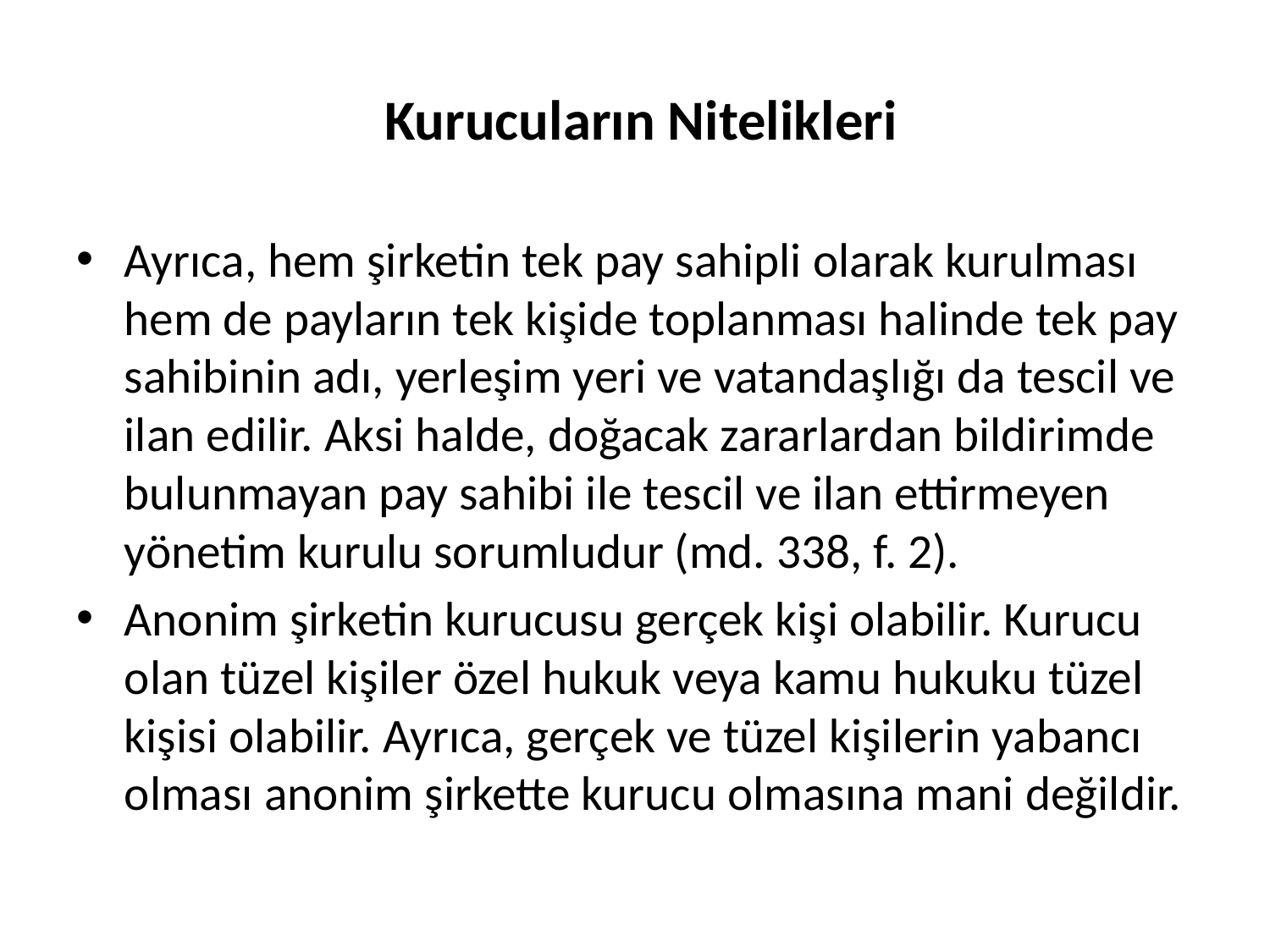

# Kurucuların Nitelikleri
Ayrıca, hem şirketin tek pay sahipli olarak kurulması hem de payların tek kişide toplanması halinde tek pay sahibinin adı, yerleşim yeri ve vatandaşlığı da tescil ve ilan edilir. Aksi halde, doğacak zararlardan bildirimde bulunmayan pay sahibi ile tescil ve ilan ettirmeyen yönetim kurulu sorumludur (md. 338, f. 2).
Anonim şirketin kurucusu gerçek kişi olabilir. Kurucu olan tüzel kişiler özel hukuk veya kamu hukuku tüzel kişisi olabilir. Ayrıca, gerçek ve tüzel kişilerin yabancı olması anonim şirkette kurucu olmasına mani değildir.